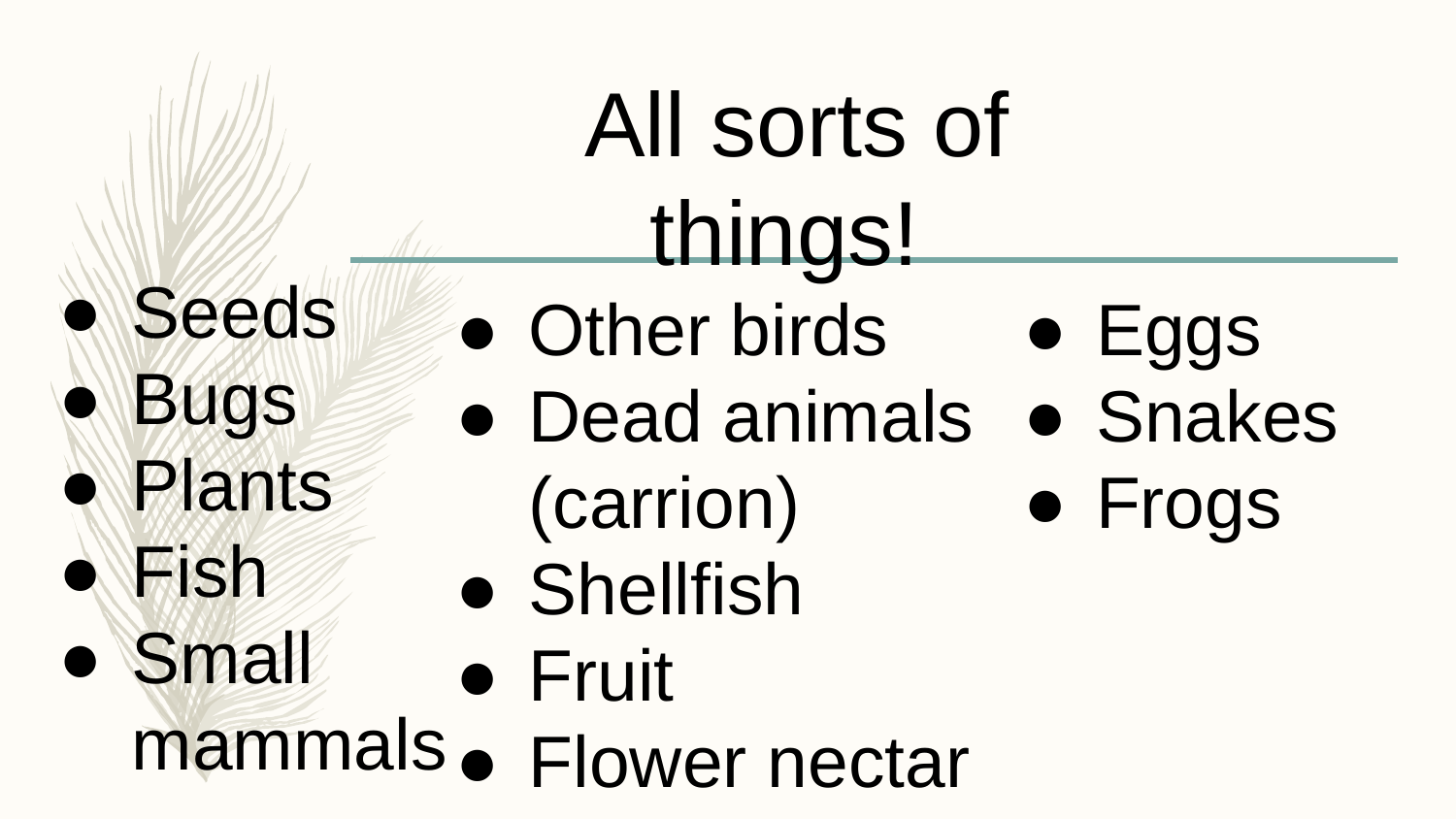

# All sorts of things!
Seeds
Bugs
Plants
Fish
Small mammals
Other birds
Dead animals (carrion)
Shellfish
Fruit
Flower nectar
Eggs
Snakes
Frogs